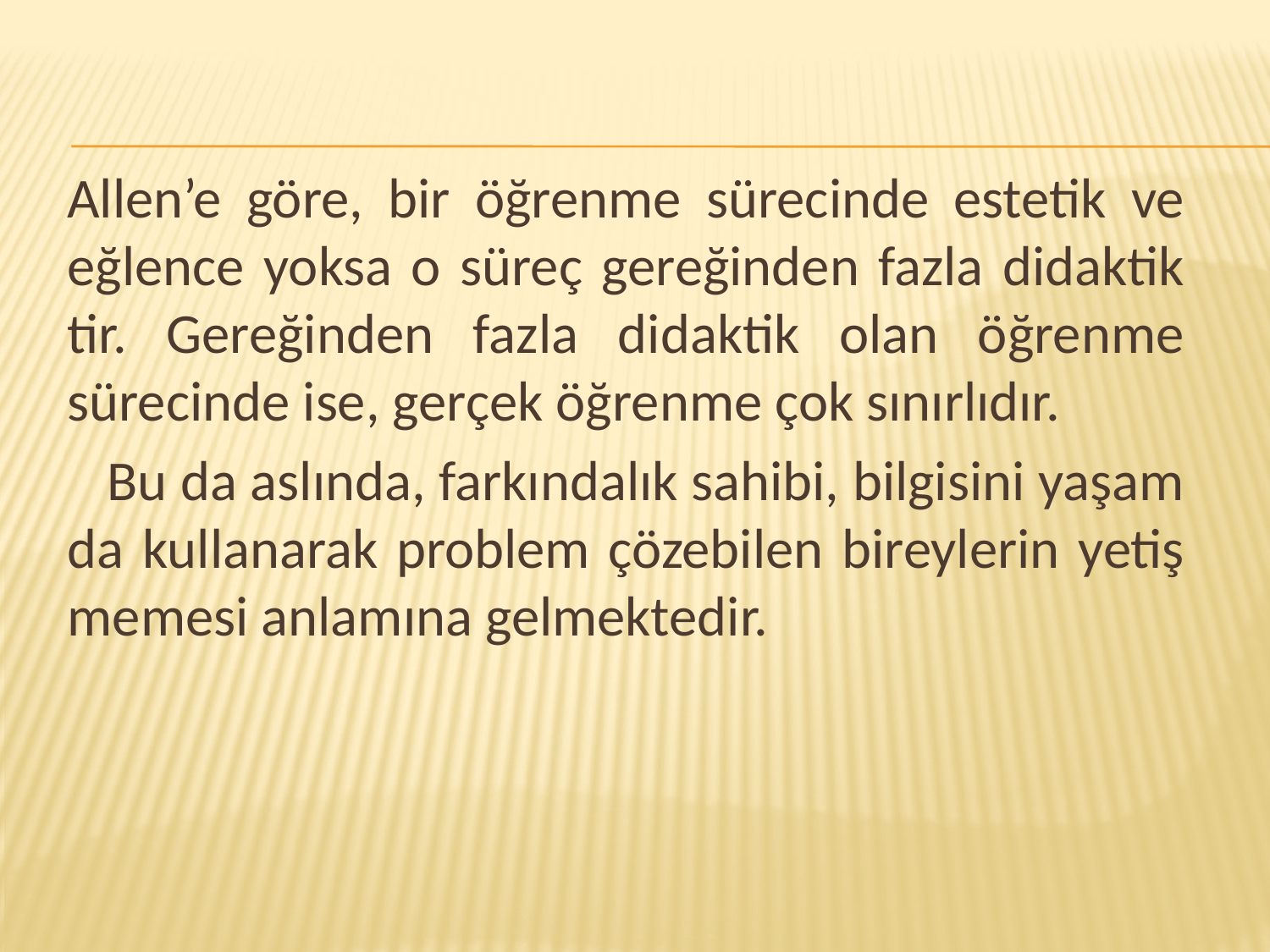

Allen’e göre, bir öğrenme sürecinde estetik ve eğlence yoksa o süreç gereğinden fazla didaktik tir. Gereğinden fazla didaktik olan öğrenme sürecinde ise, gerçek öğrenme çok sınırlıdır.
   Bu da aslında, farkındalık sahibi, bilgisini yaşam da kullanarak problem çözebilen bireylerin yetiş memesi anlamına gelmektedir.